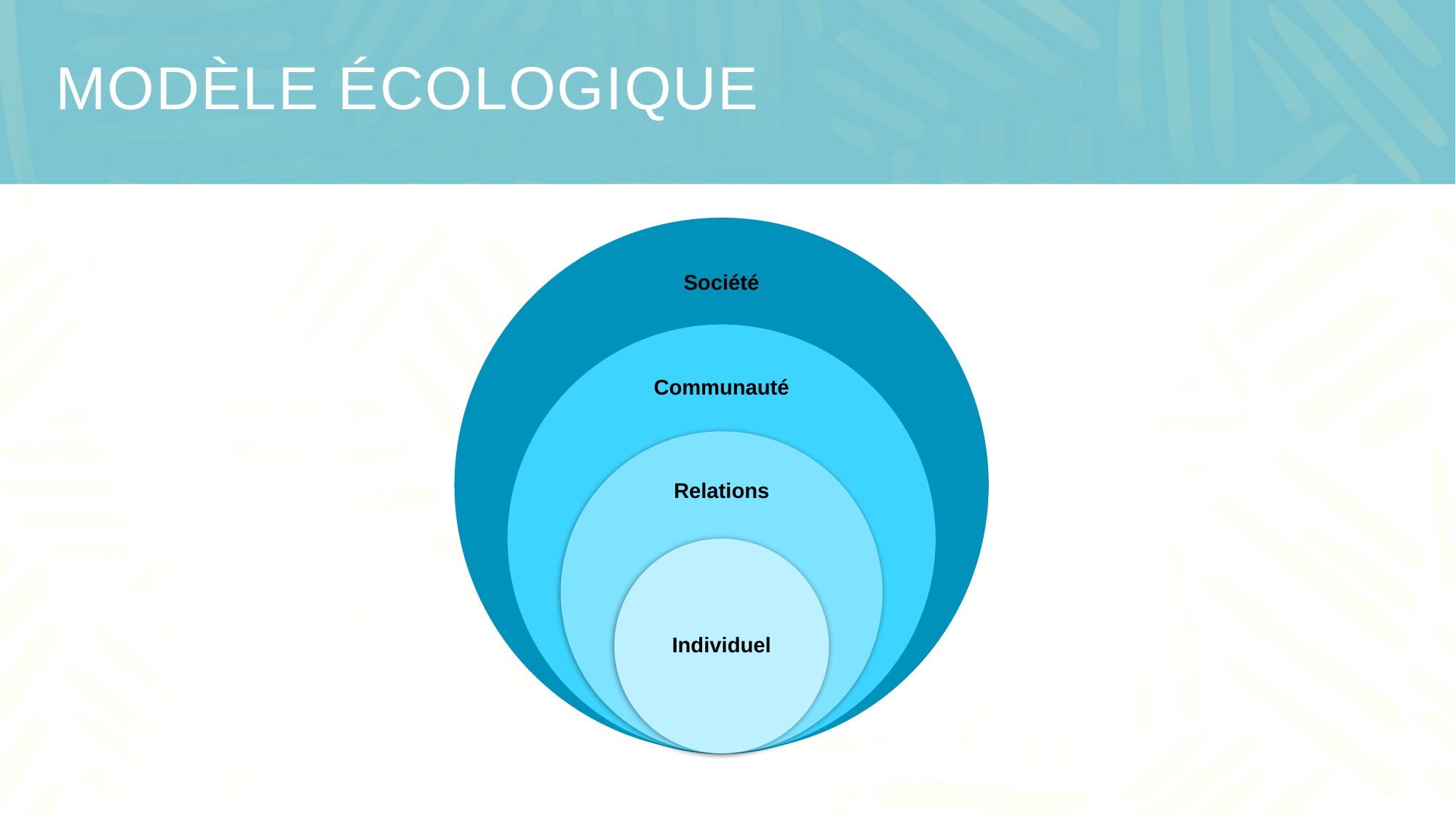

# Modèle écologique
Société
Communauté
Relations
Individuel